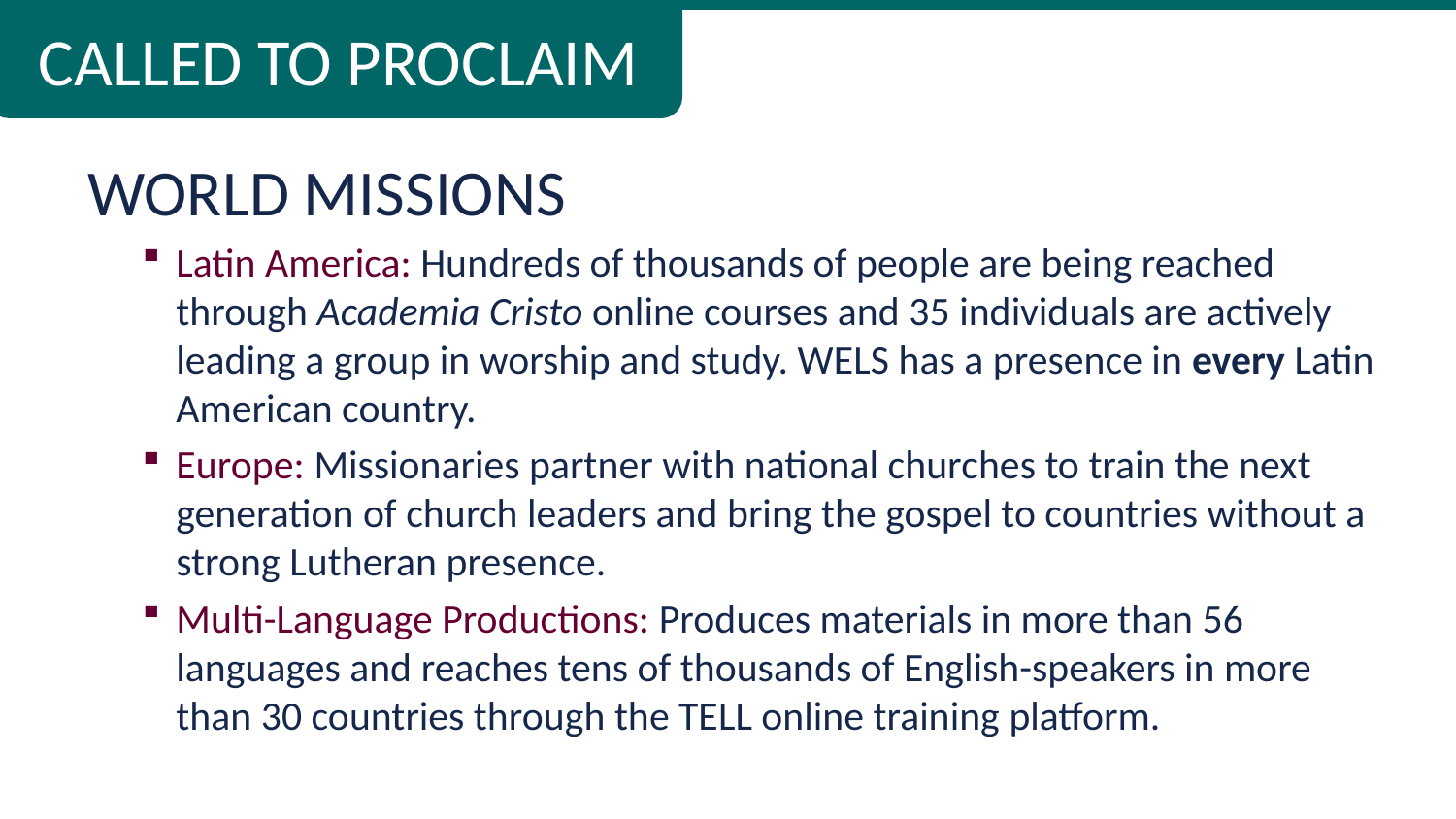

# CALLED TO PROCLAIM
WORLD MISSIONS
Latin America: Hundreds of thousands of people are being reached through Academia Cristo online courses and 35 individuals are actively leading a group in worship and study. WELS has a presence in every Latin American country.
Europe: Missionaries partner with national churches to train the next generation of church leaders and bring the gospel to countries without a strong Lutheran presence.
Multi-Language Productions: Produces materials in more than 56 languages and reaches tens of thousands of English-speakers in more than 30 countries through the TELL online training platform.